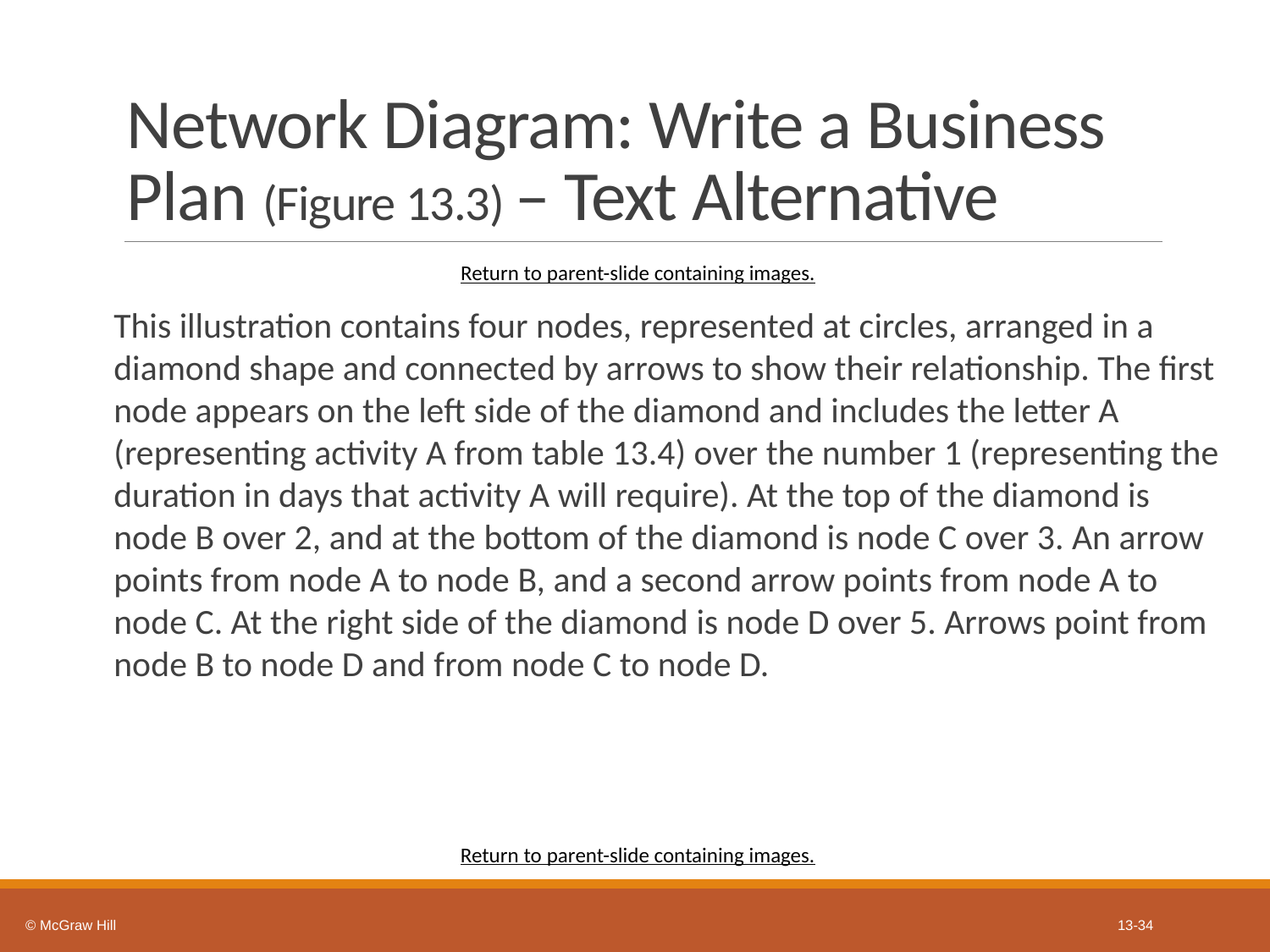

# Network Diagram: Write a Business Plan (Figure 13.3) – Text Alternative
Return to parent-slide containing images.
This illustration contains four nodes, represented at circles, arranged in a diamond shape and connected by arrows to show their relationship. The first node appears on the left side of the diamond and includes the letter A (representing activity A from table 13.4) over the number 1 (representing the duration in days that activity A will require). At the top of the diamond is node B over 2, and at the bottom of the diamond is node C over 3. An arrow points from node A to node B, and a second arrow points from node A to node C. At the right side of the diamond is node D over 5. Arrows point from node B to node D and from node C to node D.
Return to parent-slide containing images.